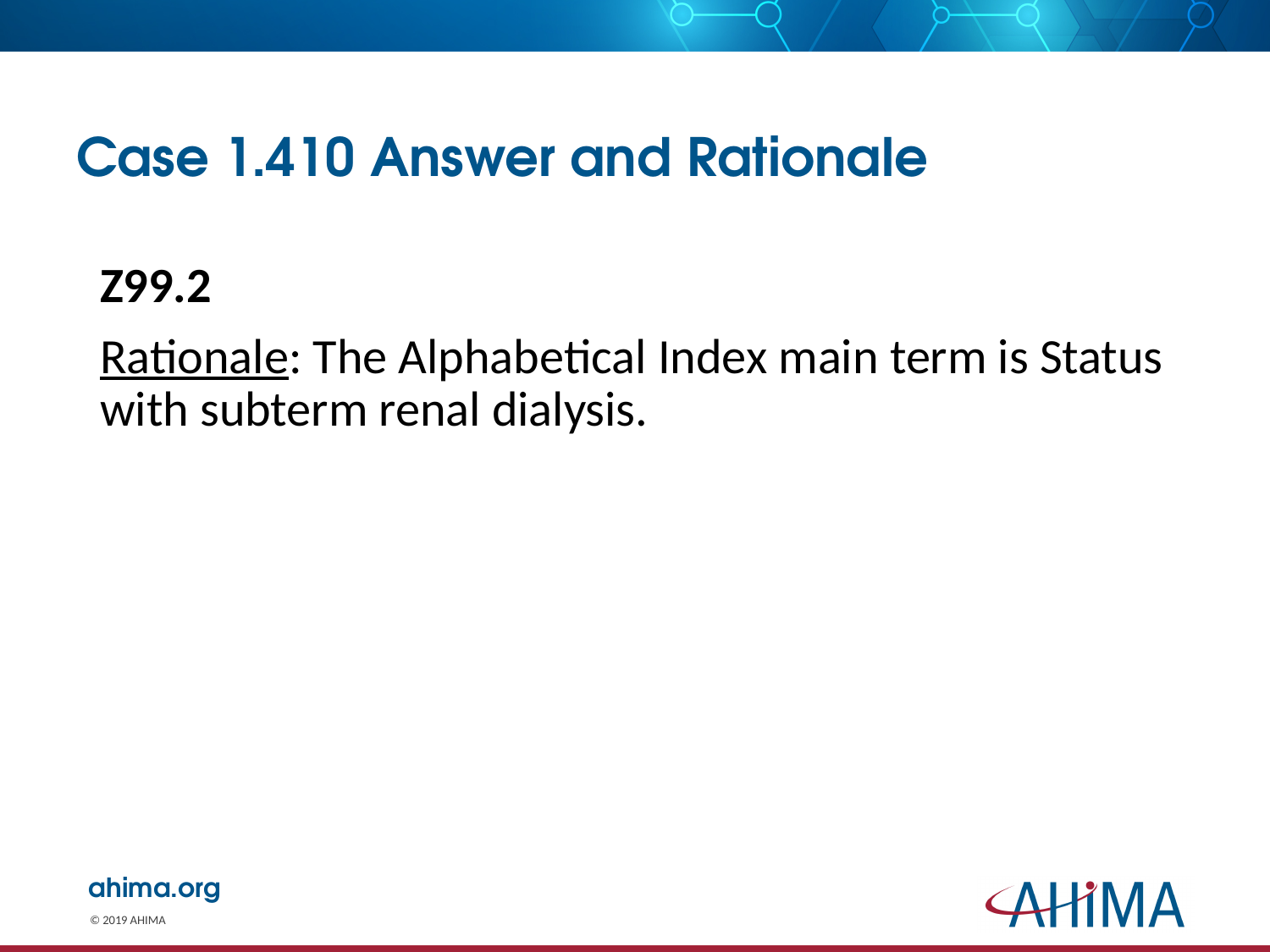

# Case 1.410 Answer and Rationale
Z99.2
Rationale: The Alphabetical Index main term is Status with subterm renal dialysis.